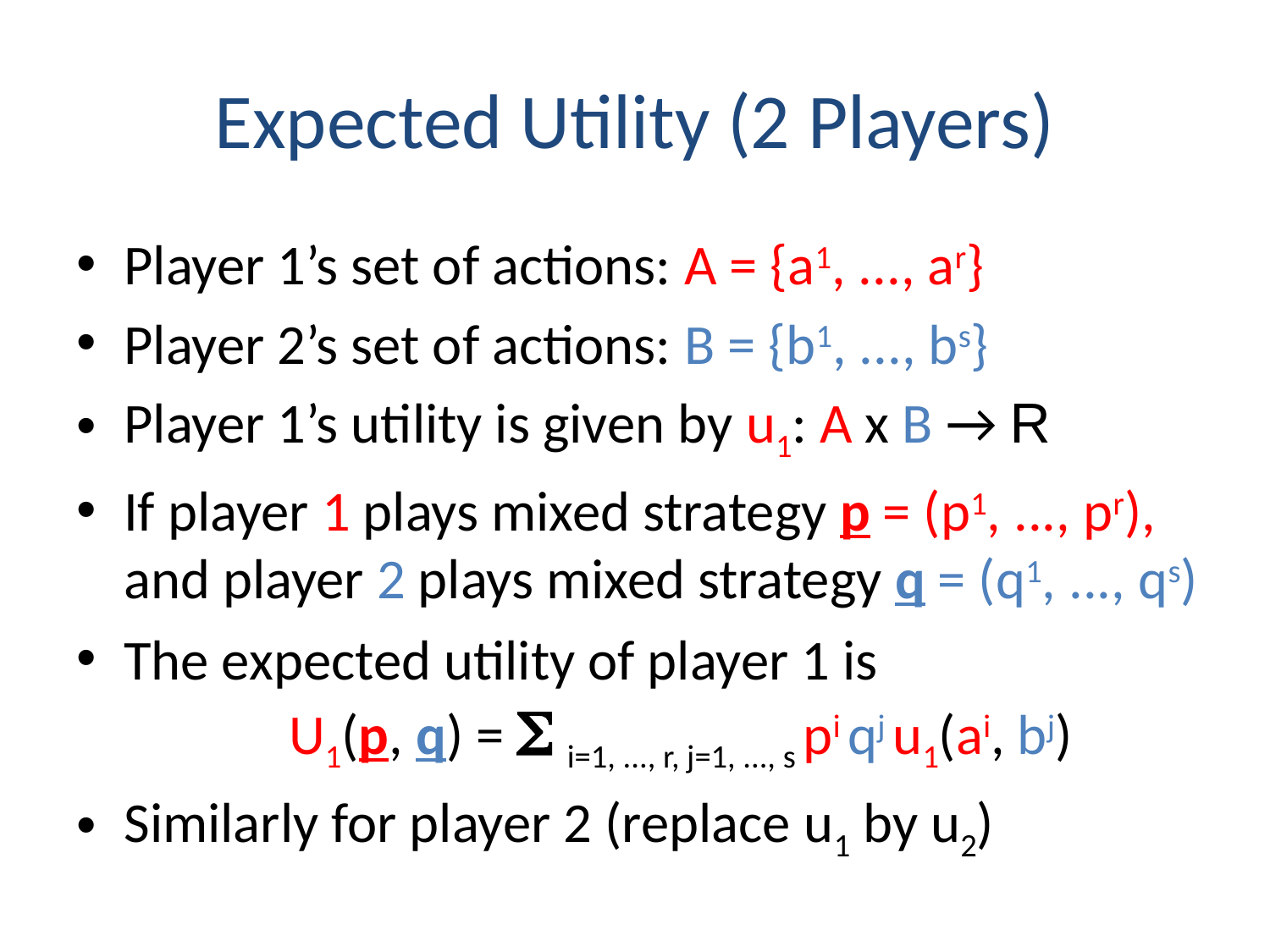

# Expected Utility (2 Players)
Player 1’s set of actions: A = {a1, ..., ar}
Player 2’s set of actions: B = {b1, ..., bs}
Player 1’s utility is given by u1: A x B → R
If player 1 plays mixed strategy p = (p1, ..., pr), and player 2 plays mixed strategy q = (q1, ..., qs)
The expected utility of player 1 is
             U1(p, q) = Σ i=1, ..., r, j=1, ..., s pi qj u1(ai, bj)
Similarly for player 2 (replace u1 by u2)